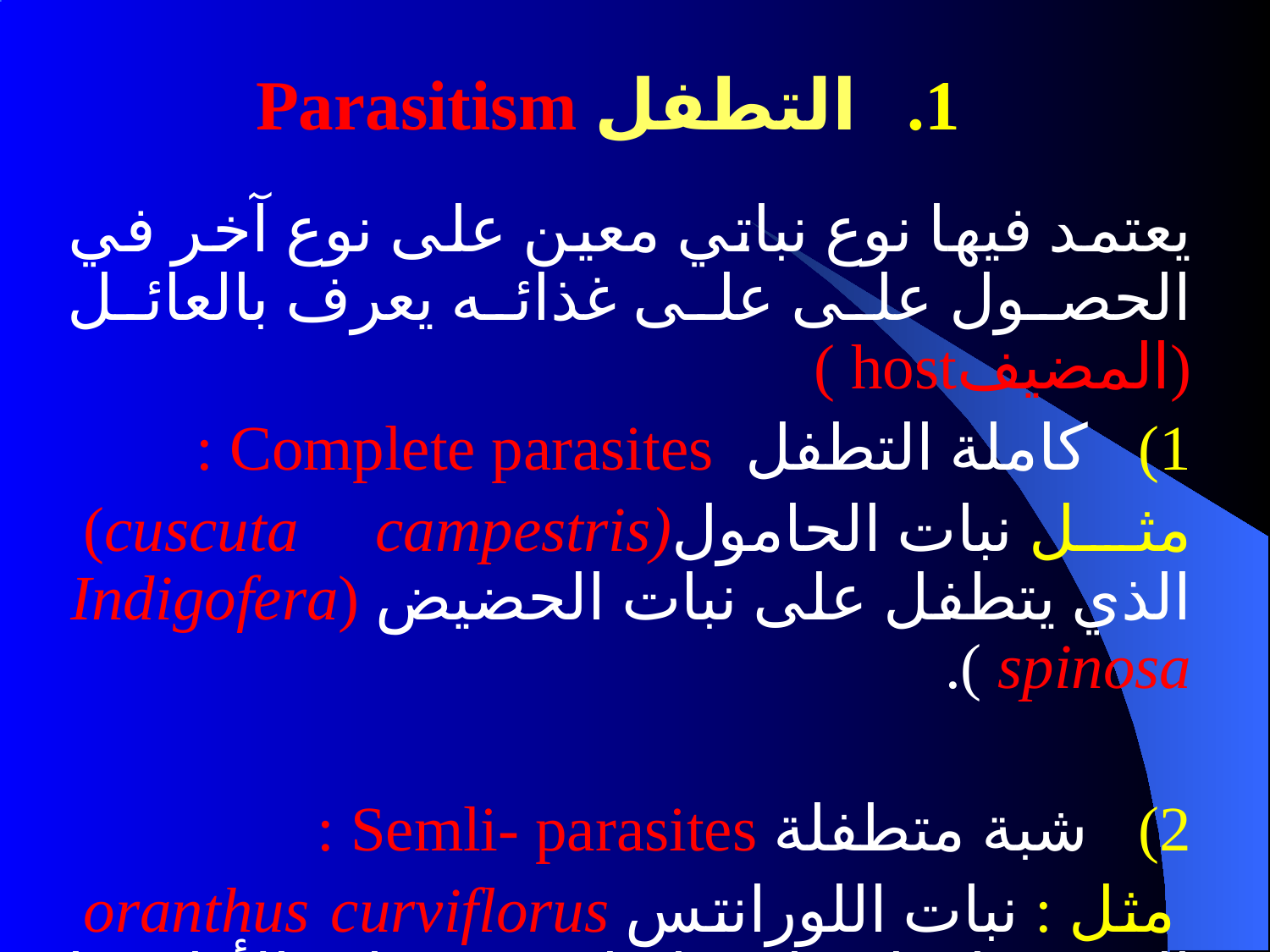

التطفل Parasitism
يعتمد فيها نوع نباتي معين على نوع آخر في الحصول على على غذائه يعرف بالعائل (المضيفhost )
كاملة التطفل  Complete parasites :
مثل نبات الحامول(cuscuta campestris)  الذي يتطفل على نبات الحضيض (Indigofera spinosa ).

شبة متطفلة Semli- parasites :
 مثل : نبات اللورانتس oranthus curviflorus  الذي يتطفل على انواع من نبات الأكاشيا Acacia sp. .